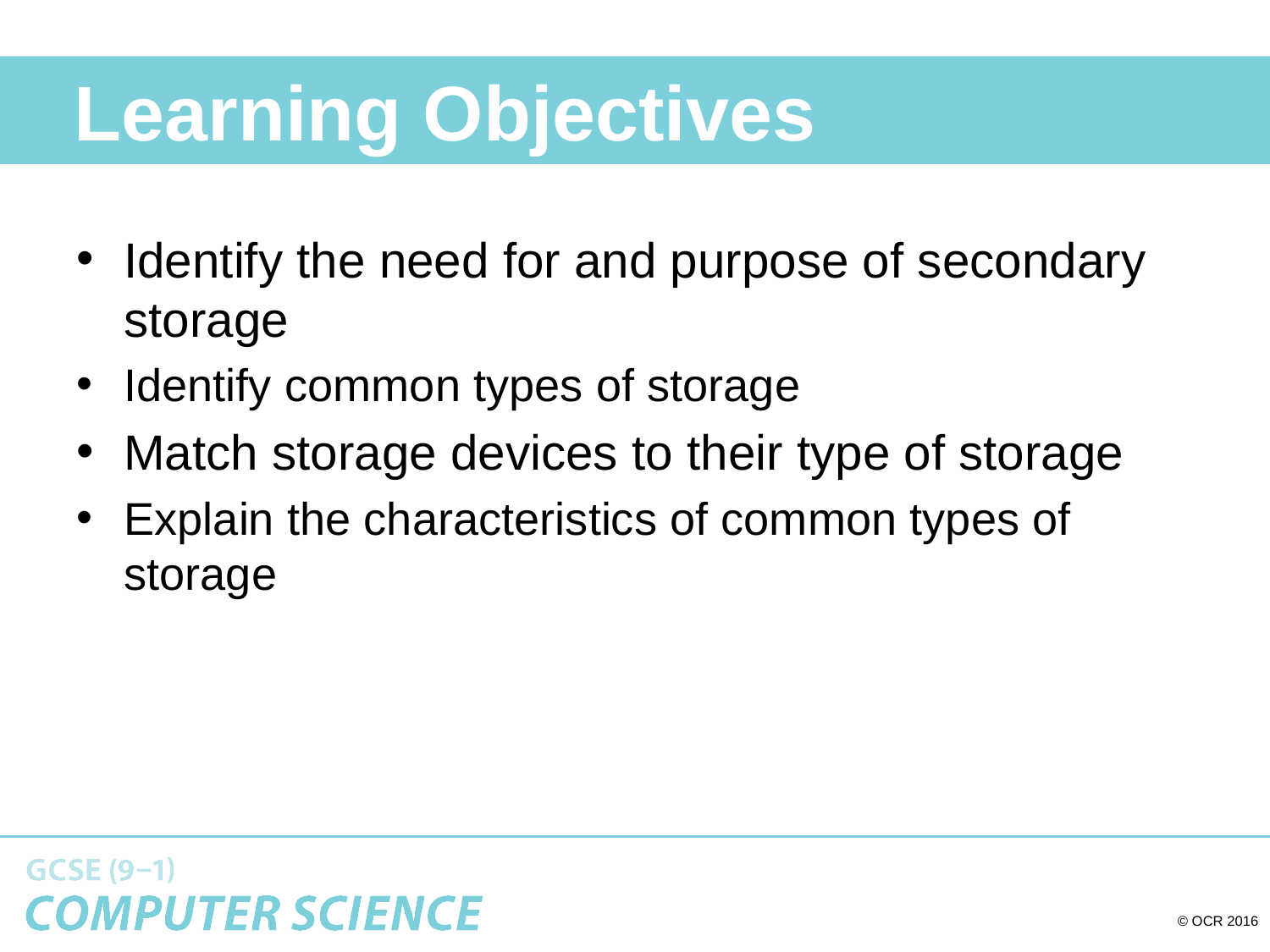

# Learning Objectives
Identify the need for and purpose of secondary storage
Identify common types of storage
Match storage devices to their type of storage
Explain the characteristics of common types of storage